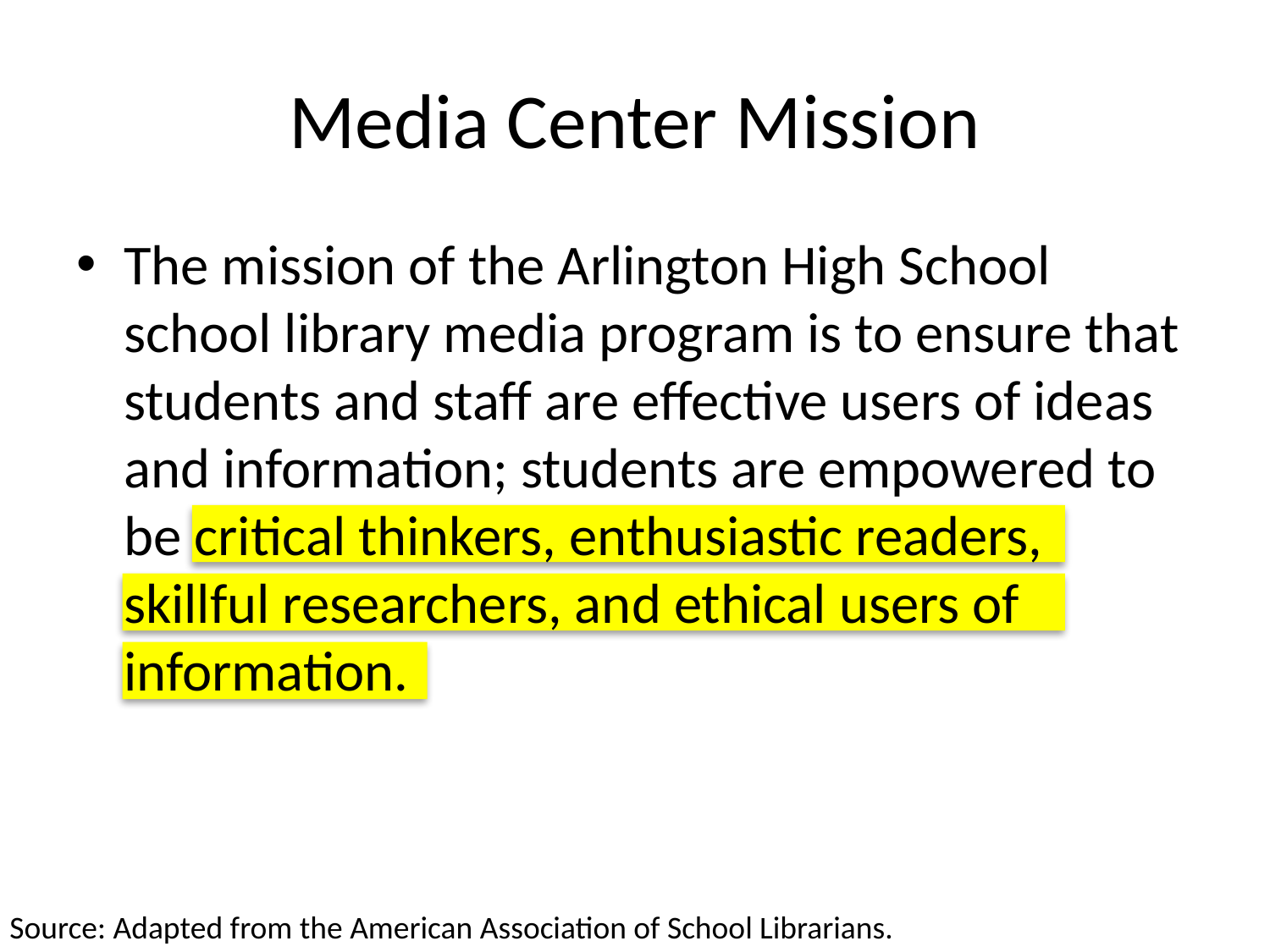

# Media Center Mission
The mission of the Arlington High School school library media program is to ensure that students and staff are effective users of ideas and information; students are empowered to be critical thinkers, enthusiastic readers, skillful researchers, and ethical users of information.

Source: Adapted from the American Association of School Librarians.